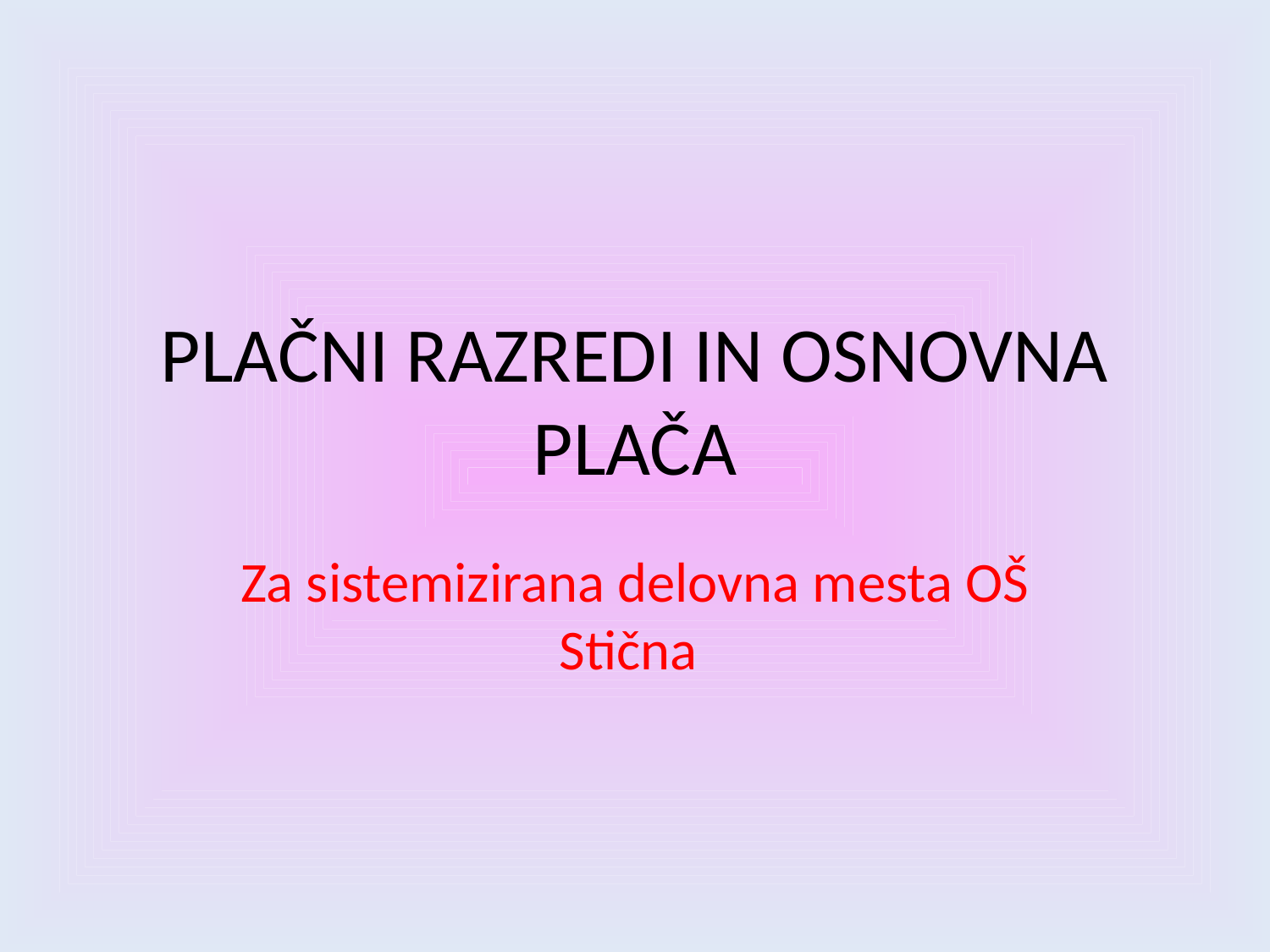

# PLAČNI RAZREDI IN OSNOVNA PLAČA
Za sistemizirana delovna mesta OŠ Stična